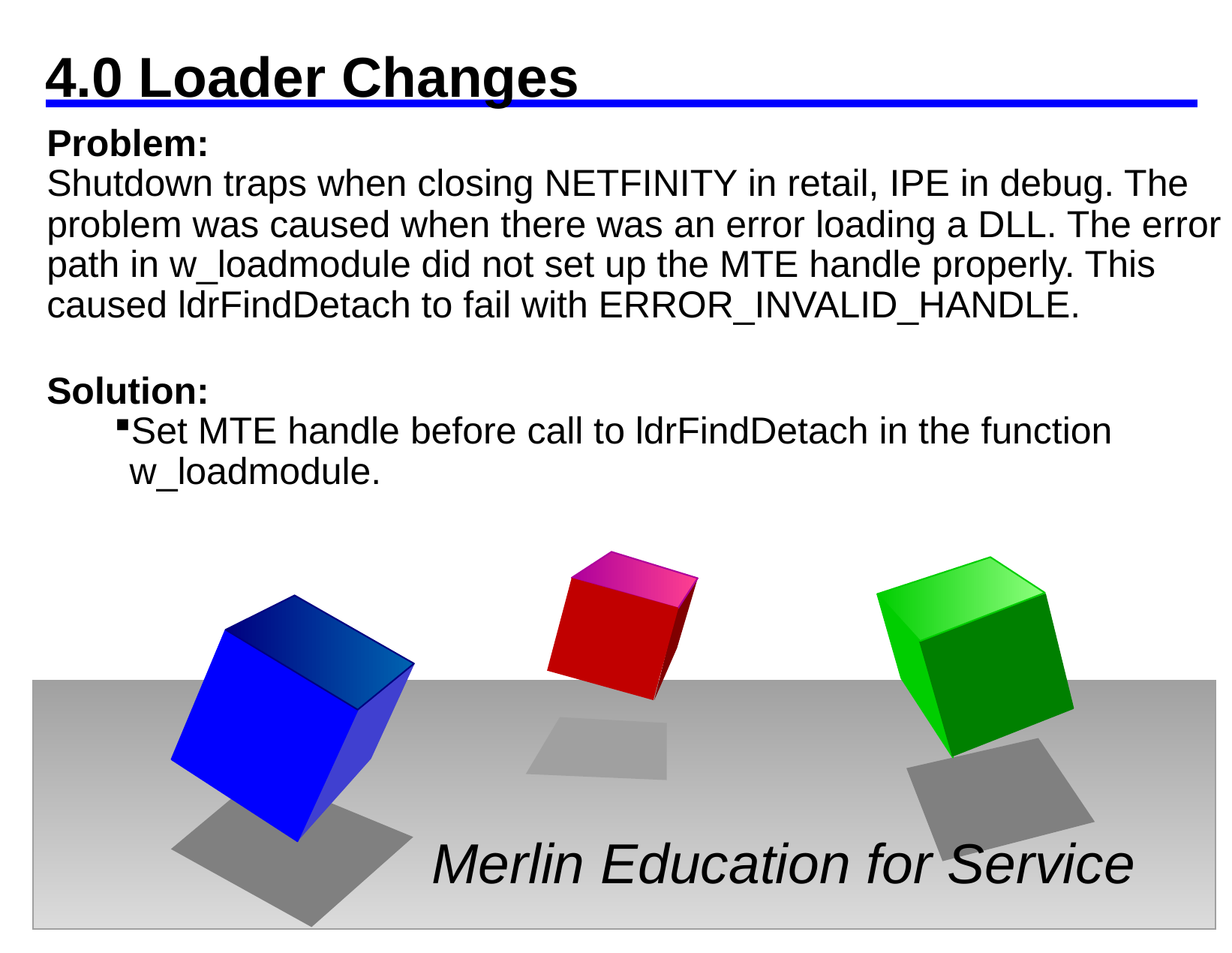

4.0 Loader Changes

Problem:
Shutdown traps when closing NETFINITY in retail, IPE in debug. The problem was caused when there was an error loading a DLL. The error path in w_loadmodule did not set up the MTE handle properly. This caused ldrFindDetach to fail with ERROR_INVALID_HANDLE.

Solution:
Set MTE handle before call to ldrFindDetach in the function w_loadmodule.

Merlin Education for Service